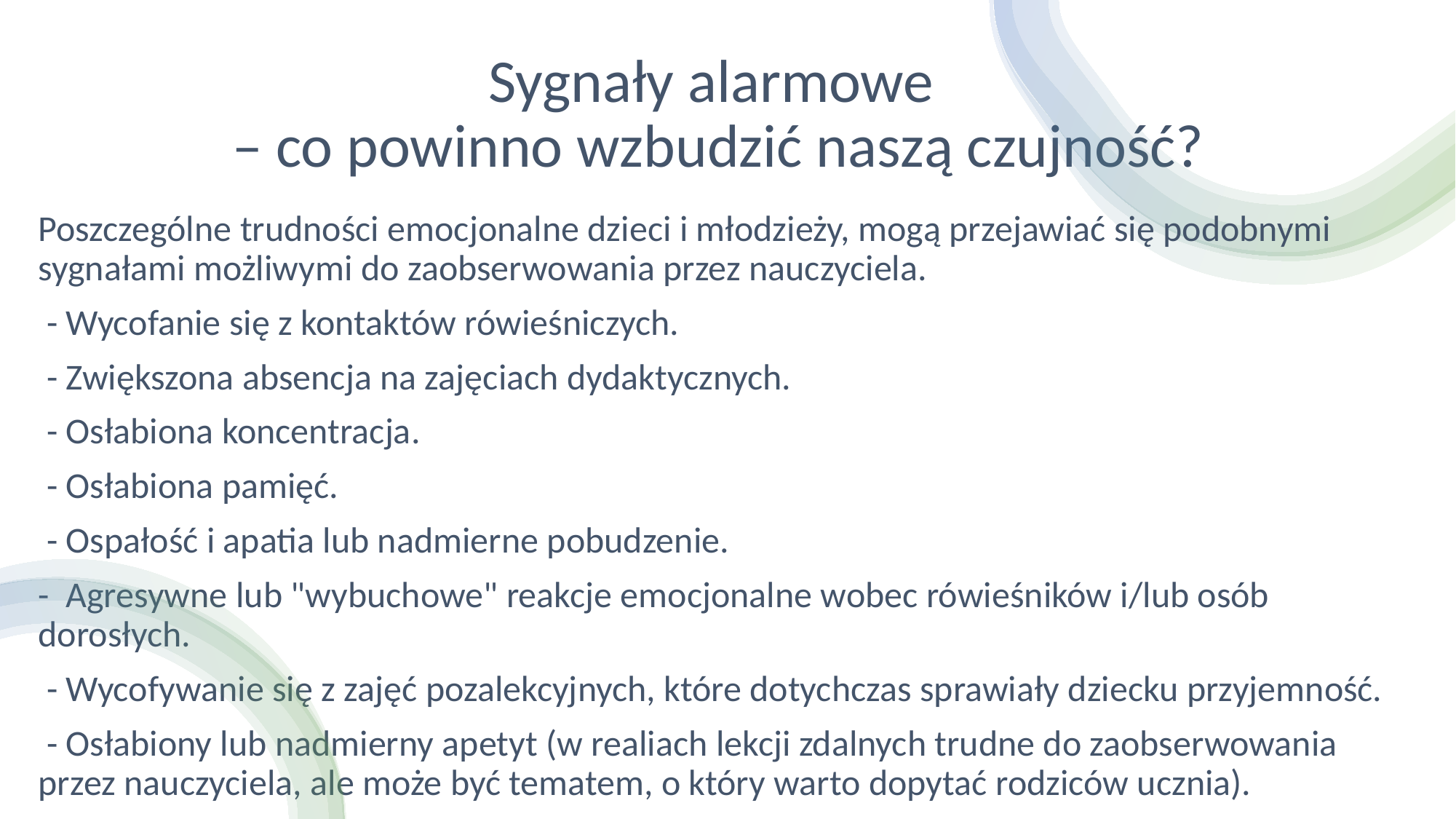

# Sygnały alarmowe  – co powinno wzbudzić naszą czujność?
Poszczególne trudności emocjonalne dzieci i młodzieży, mogą przejawiać się podobnymi sygnałami możliwymi do zaobserwowania przez nauczyciela.
 - Wycofanie się z kontaktów rówieśniczych.
 - Zwiększona absencja na zajęciach dydaktycznych.
 - Osłabiona koncentracja.
 - Osłabiona pamięć.
 - Ospałość i apatia lub nadmierne pobudzenie.
-  Agresywne lub "wybuchowe" reakcje emocjonalne wobec rówieśników i/lub osób dorosłych.
 - Wycofywanie się z zajęć pozalekcyjnych, które dotychczas sprawiały dziecku przyjemność.
 - Osłabiony lub nadmierny apetyt (w realiach lekcji zdalnych trudne do zaobserwowania przez nauczyciela, ale może być tematem, o który warto dopytać rodziców ucznia).